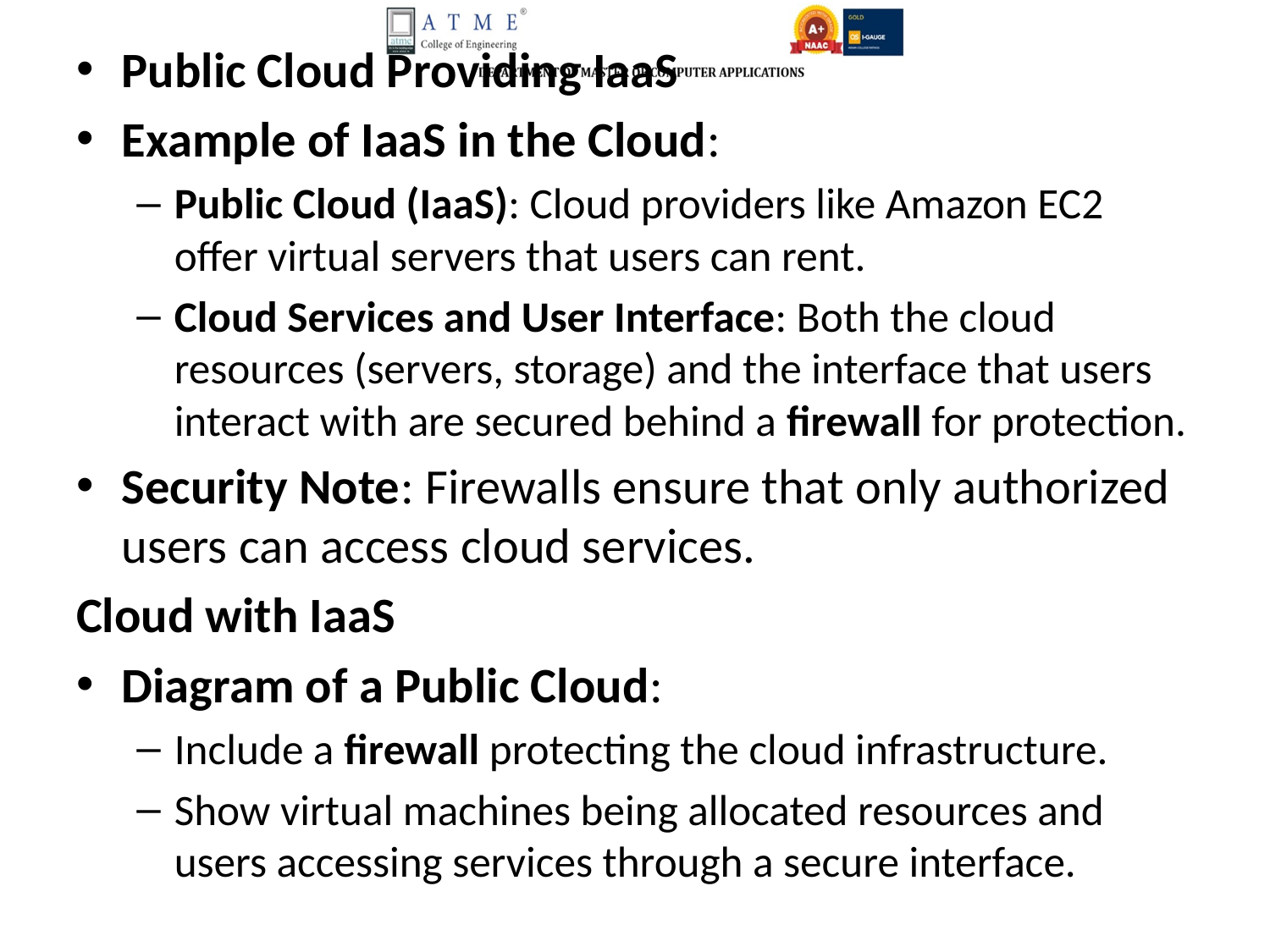

Public Cloud Providing IaaS
Example of IaaS in the Cloud:
Public Cloud (IaaS): Cloud providers like Amazon EC2 offer virtual servers that users can rent.
Cloud Services and User Interface: Both the cloud resources (servers, storage) and the interface that users interact with are secured behind a firewall for protection.
Security Note: Firewalls ensure that only authorized users can access cloud services.
Cloud with IaaS
Diagram of a Public Cloud:
Include a firewall protecting the cloud infrastructure.
Show virtual machines being allocated resources and users accessing services through a secure interface.